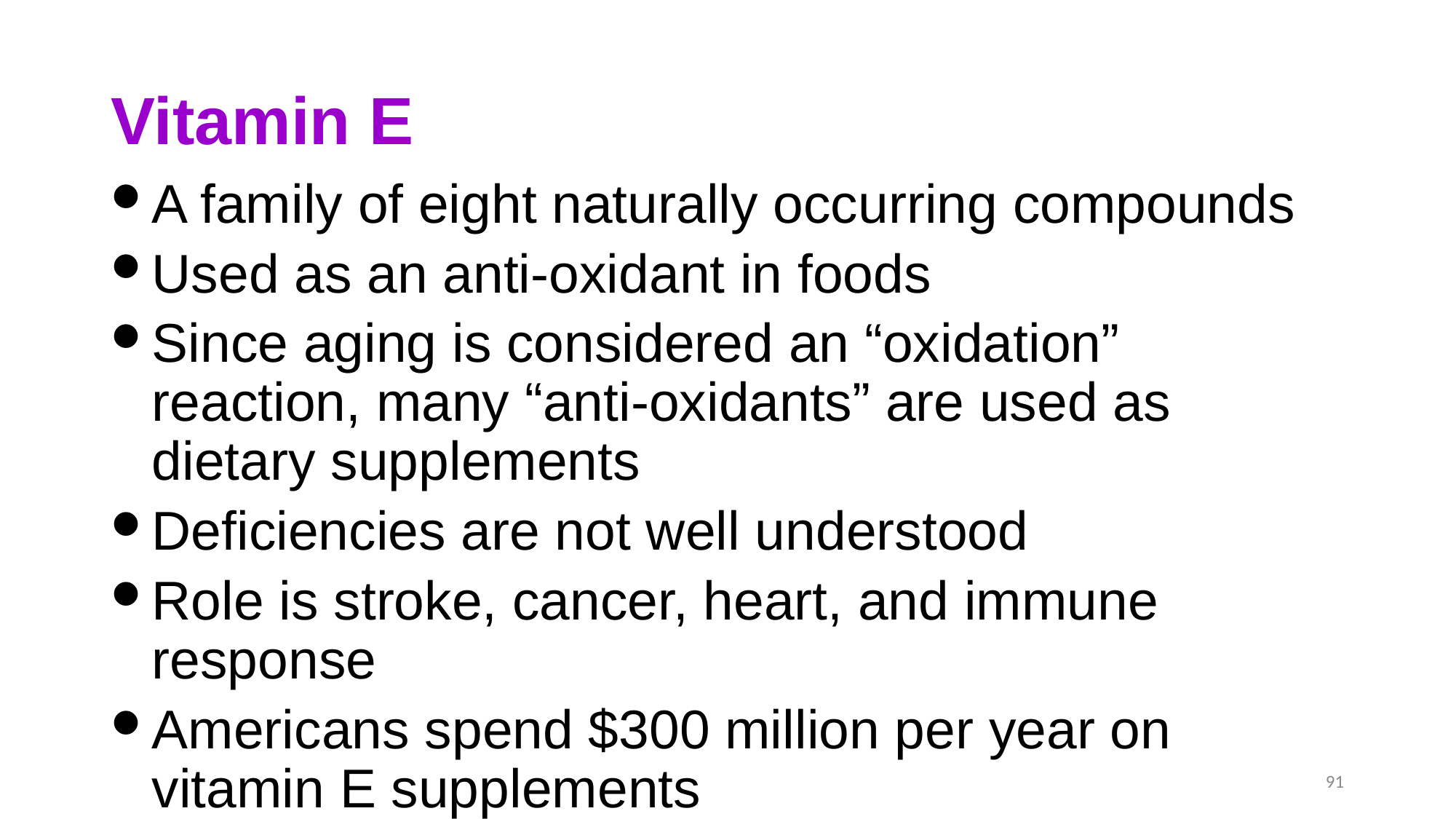

# Vitamin E
A family of eight naturally occurring compounds
Used as an anti-oxidant in foods
Since aging is considered an “oxidation” reaction, many “anti-oxidants” are used as dietary supplements
Deficiencies are not well understood
Role is stroke, cancer, heart, and immune response
Americans spend $300 million per year on vitamin E supplements

91